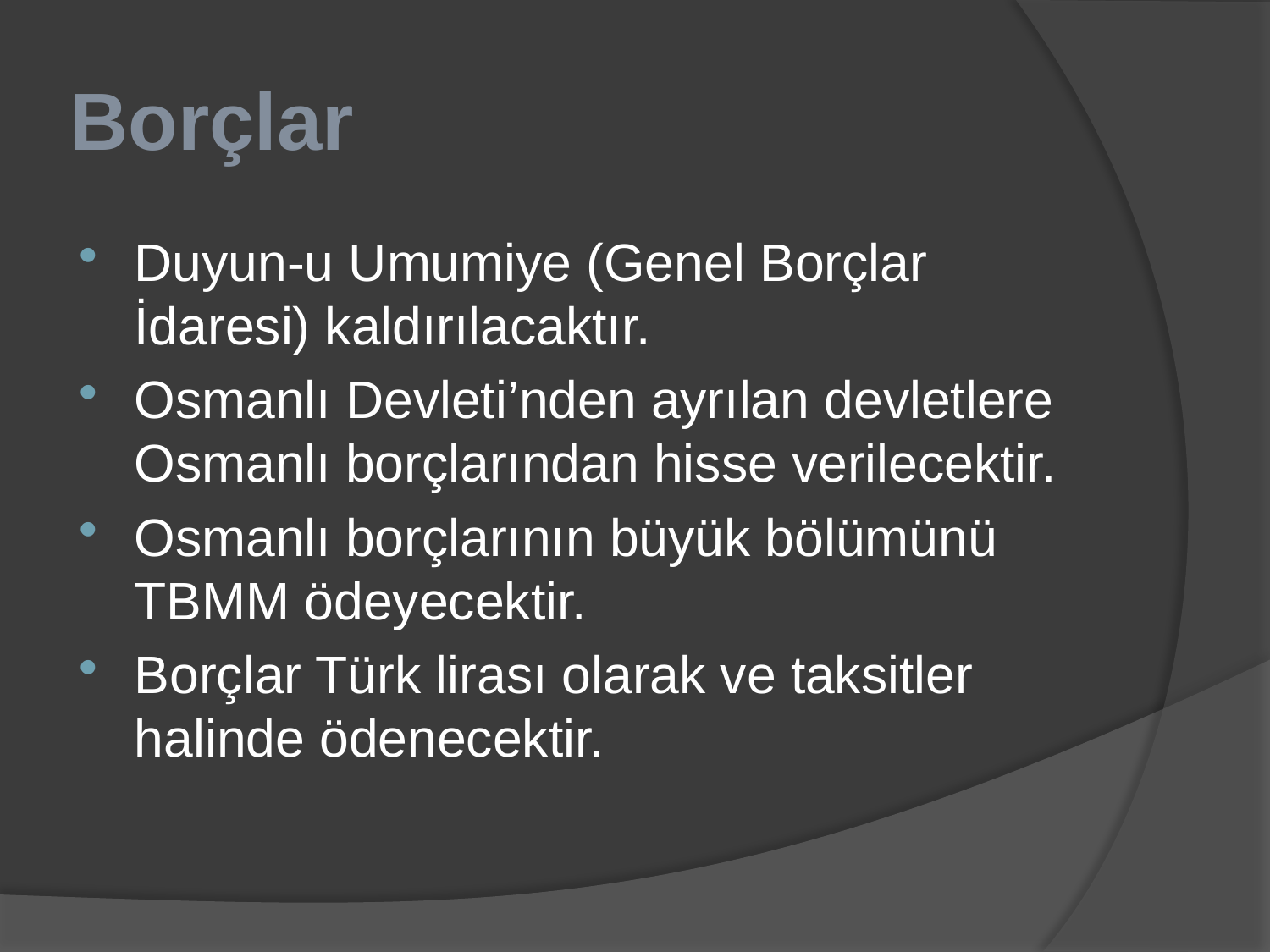

# Borçlar
Duyun-u Umumiye (Genel Borçlar İdaresi) kaldırılacaktır.
Osmanlı Devleti’nden ayrılan devletlere Osmanlı borçlarından hisse verilecektir.
Osmanlı borçlarının büyük bölümünü TBMM ödeyecektir.
Borçlar Türk lirası olarak ve taksitler halinde ödenecektir.